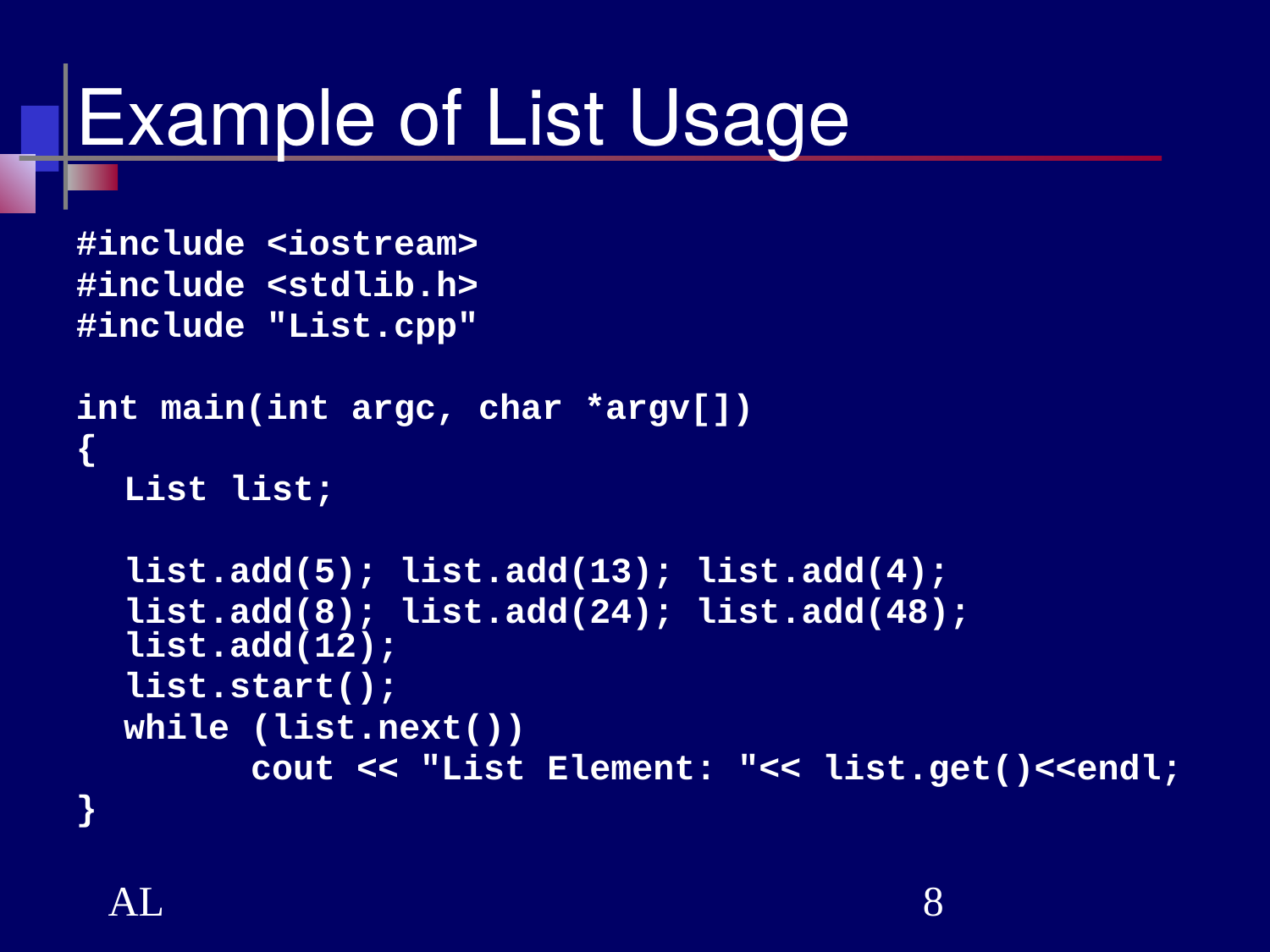

# Example of List Usage
#include <iostream>
#include <stdlib.h>
#include "List.cpp"

int main(int argc, char *argv[])
{
	List list;

	list.add(5); list.add(13); list.add(4);
	list.add(8); list.add(24); list.add(48); list.add(12);
	list.start();
	while (list.next())
		cout << "List Element: "<< list.get()<<endl;
}

AL
8